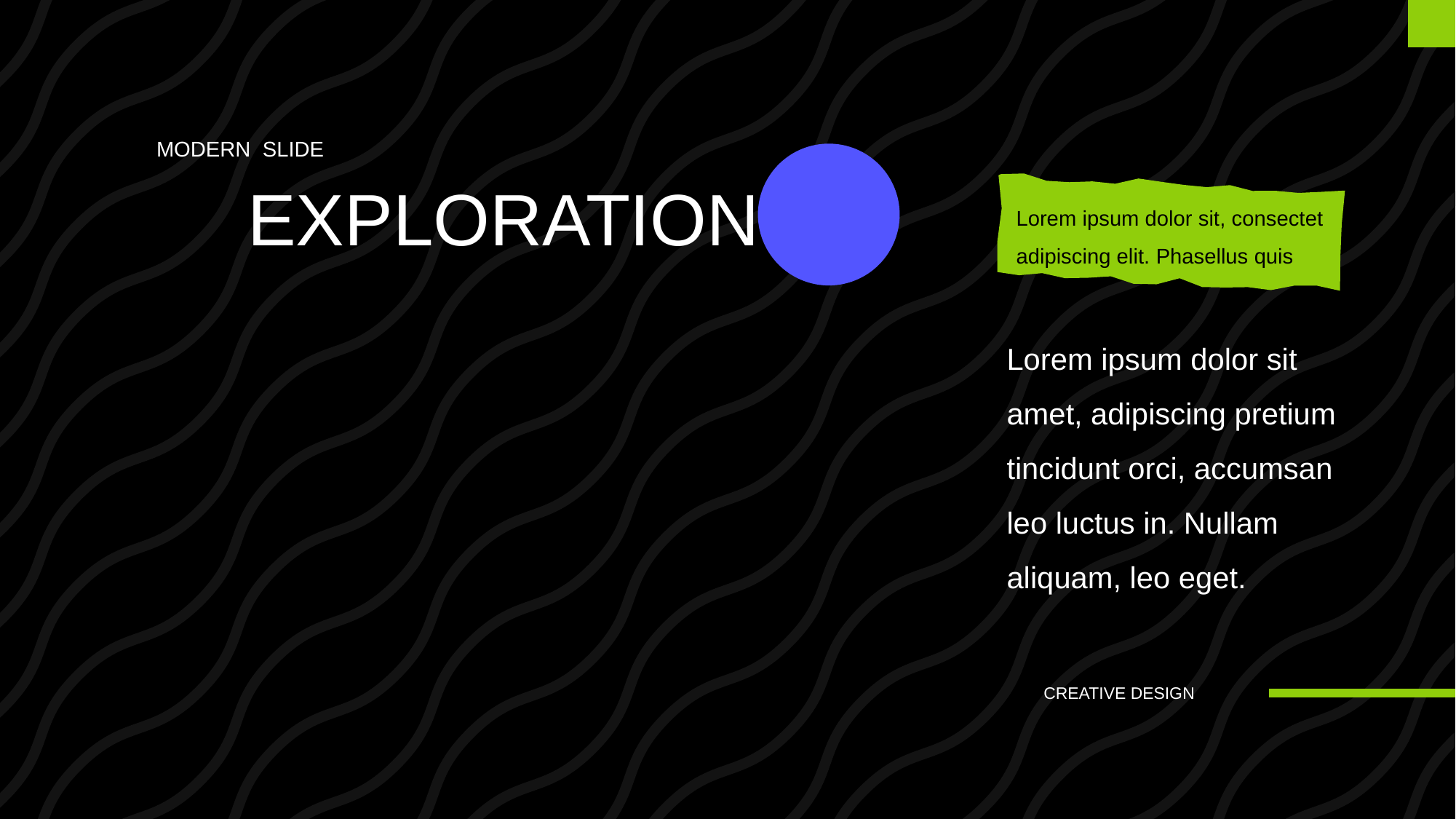

MODERN  SLIDE

EXPLORATION

Lorem ipsum dolor sit, consectet adipiscing elit. Phasellus quis

Lorem ipsum dolor sit amet, adipiscing pretium tincidunt orci, accumsan leo luctus in. Nullam aliquam, leo eget.
CREATIVE DESIGN